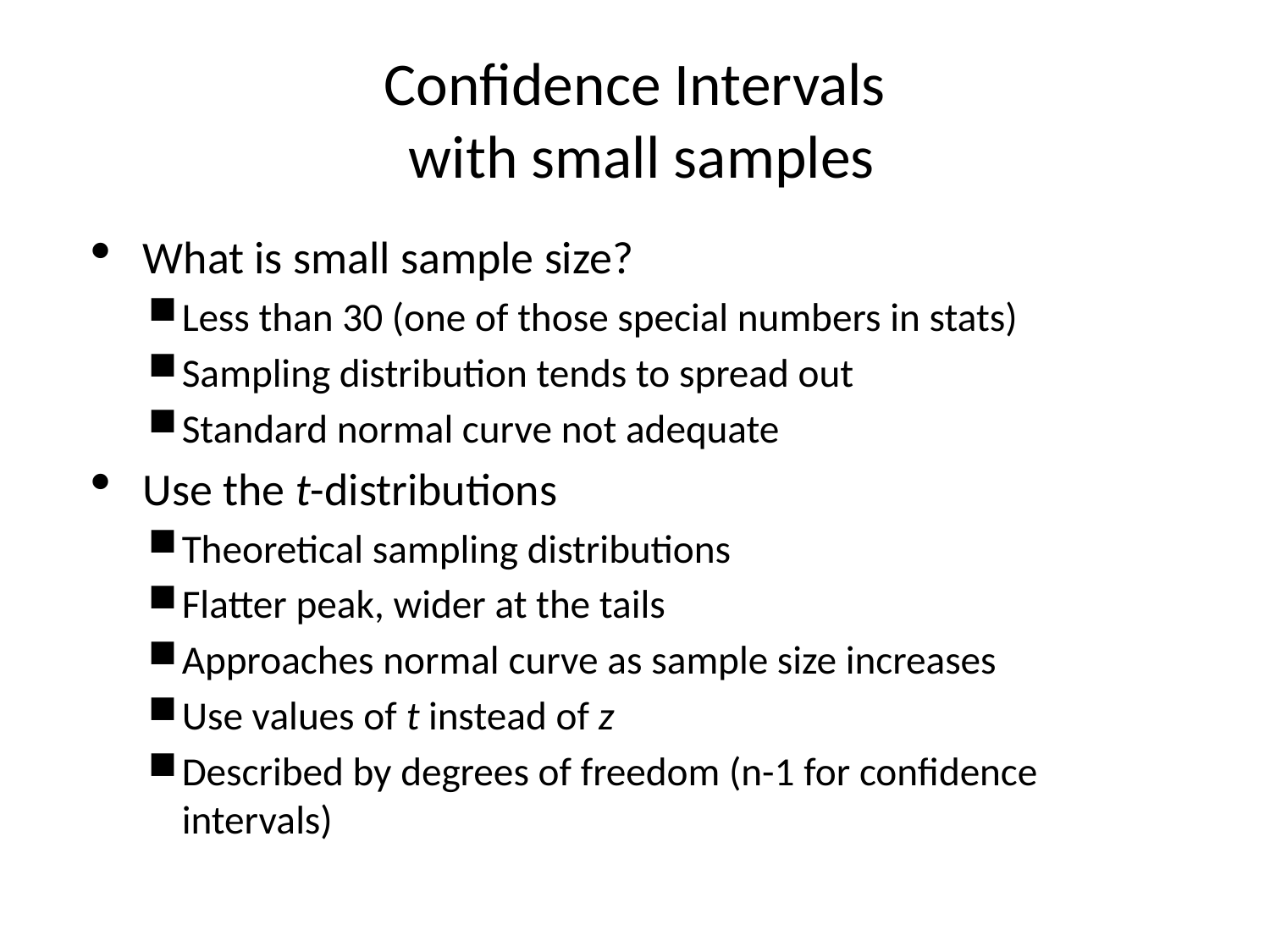

# Confidence Intervals with small samples
What is small sample size?
Less than 30 (one of those special numbers in stats)
Sampling distribution tends to spread out
Standard normal curve not adequate
Use the t-distributions
Theoretical sampling distributions
Flatter peak, wider at the tails
Approaches normal curve as sample size increases
Use values of t instead of z
Described by degrees of freedom (n-1 for confidence intervals)